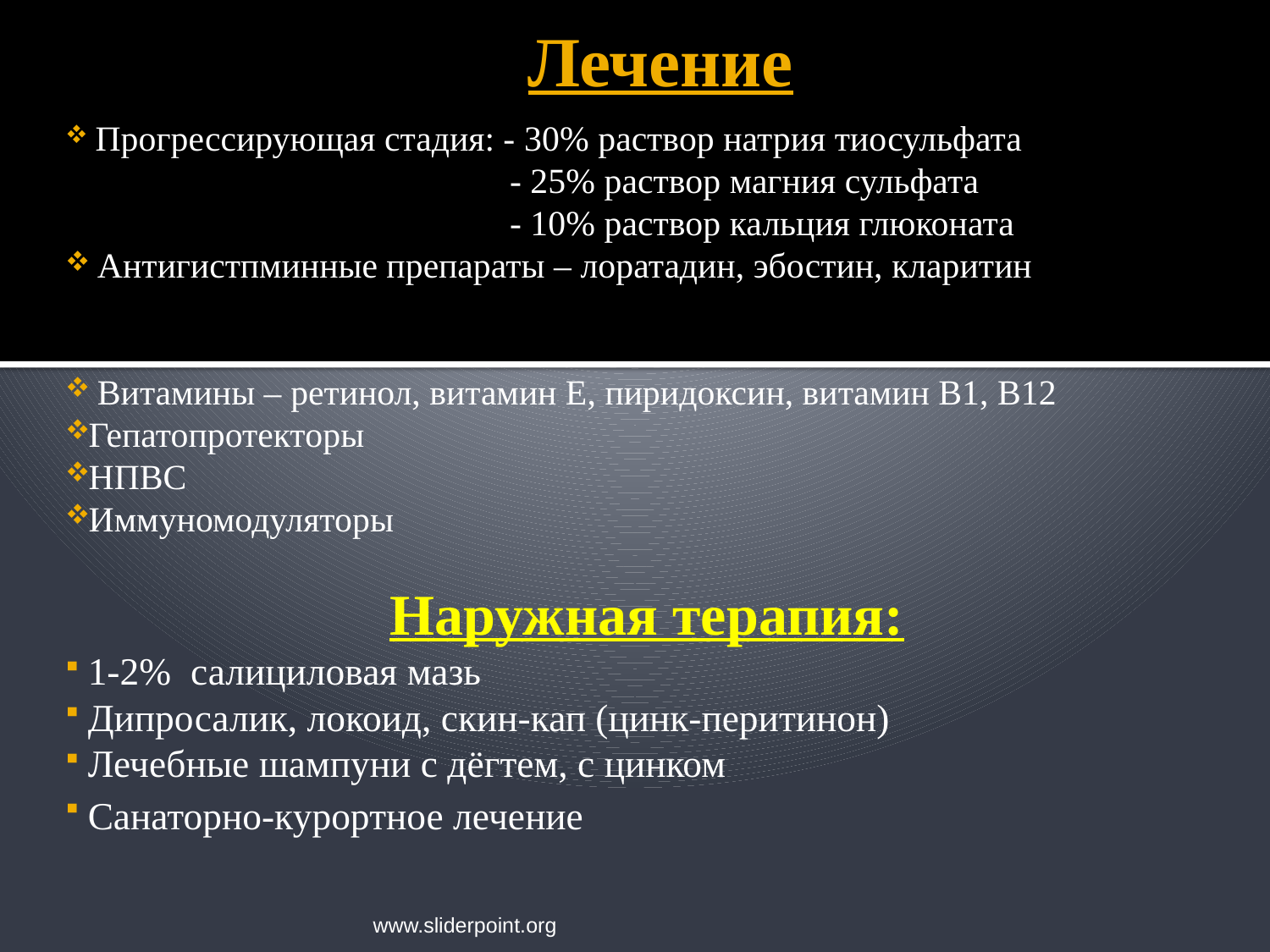

# Лечение
 Прогрессирующая стадия: - 30% раствор натрия тиосульфата
                                                  - 25% раствор магния сульфата
                                                  - 10% раствор кальция глюконата
 Антигистпминные препараты – лоратадин, эбостин, кларитин

 Витамины – ретинол, витамин Е, пиридоксин, витамин В1, В12
Гепатопротекторы
НПВС
Иммуномодуляторы

Наружная терапия:
 1-2%  салициловая мазь
 Дипросалик, локоид, скин-кап (цинк-перитинон)
 Лечебные шампуни с дёгтем, с цинком
 Санаторно-курортное лечение
www.sliderpoint.org